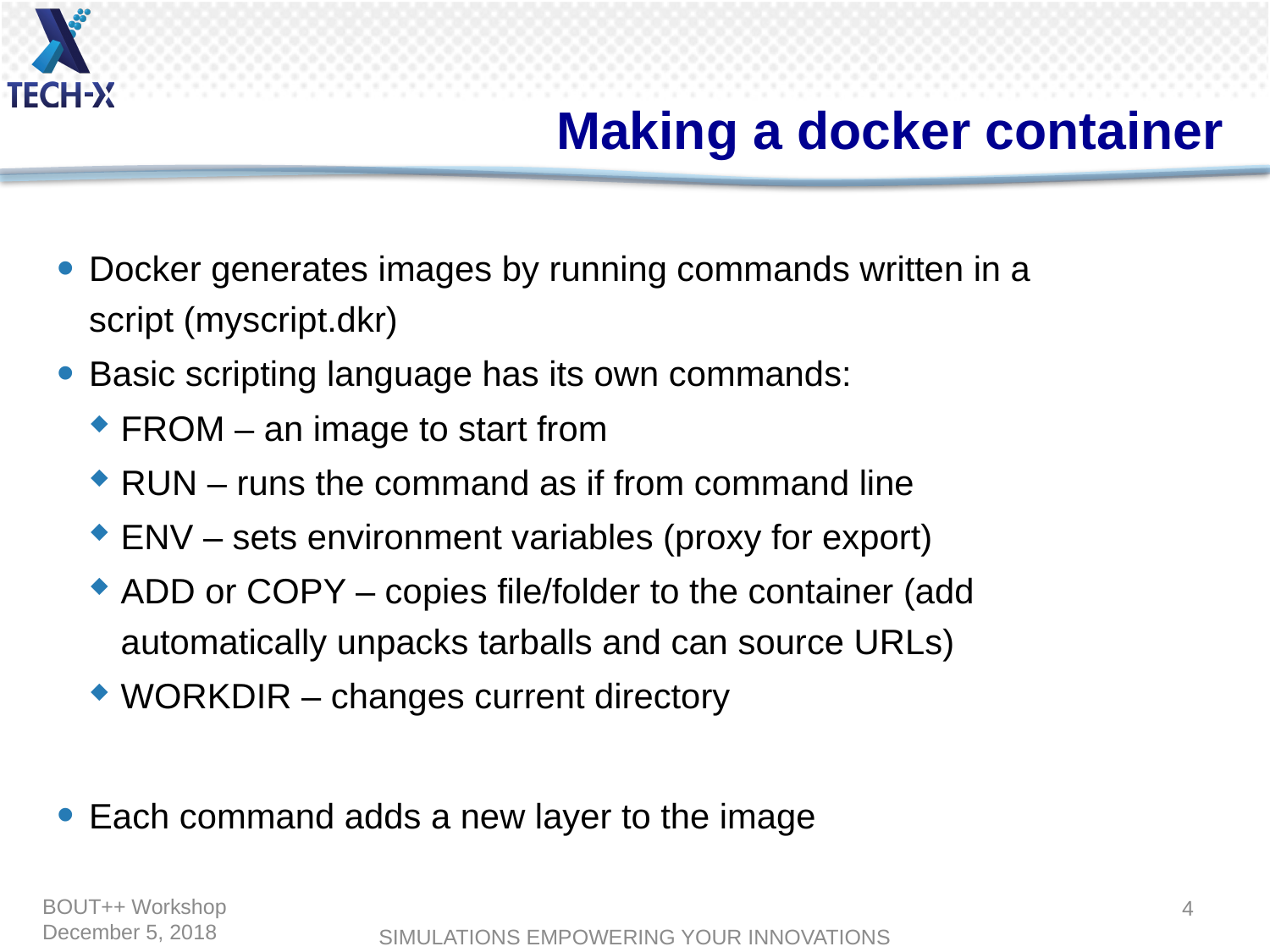

# Making a docker container
Docker generates images by running commands written in a script (myscript.dkr)
Basic scripting language has its own commands:
FROM – an image to start from
RUN – runs the command as if from command line
ENV – sets environment variables (proxy for export)
ADD or COPY – copies file/folder to the container (add automatically unpacks tarballs and can source URLs)
WORKDIR – changes current directory

Each command adds a new layer to the image
4
BOUT++ Workshop
December 5, 2018
SIMULATIONS EMPOWERING YOUR INNOVATIONS